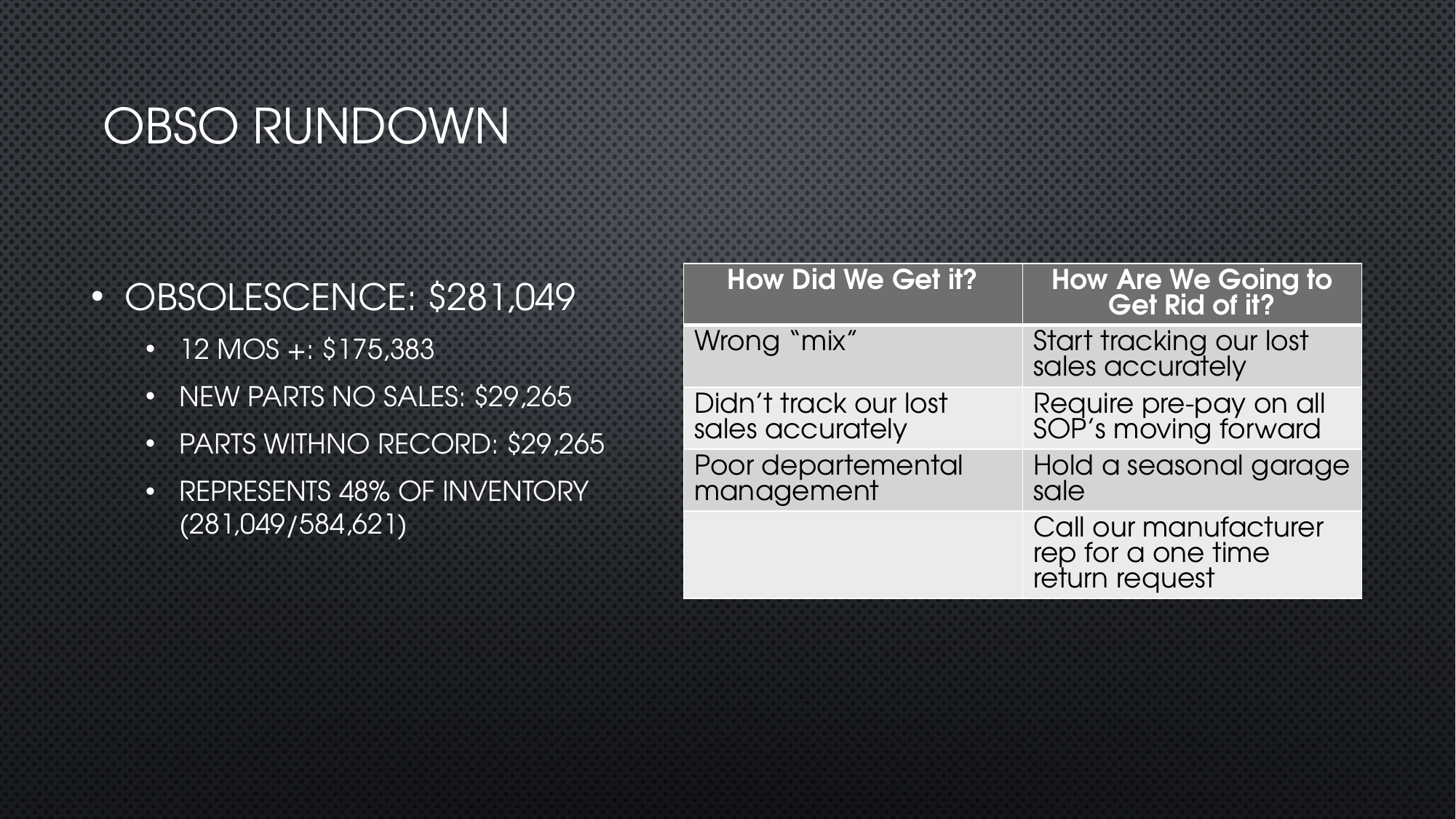

# Obso rundown
Obsolescence: $281,049
12 mos +: $175,383
New parts no sales: $29,265
Parts withno record: $29,265
Represents 48% of inventory (281,049/584,621)

| How Did We Get it? | How Are We Going to Get Rid of it? |
| --- | --- |
| Wrong “mix” | Start tracking our lost sales accurately |
| Didn’t track our lost sales accurately | Require pre-pay on all SOP’s moving forward |
| Poor departemental management | Hold a seasonal garage sale |
|  | Call our manufacturer rep for a one time return request |